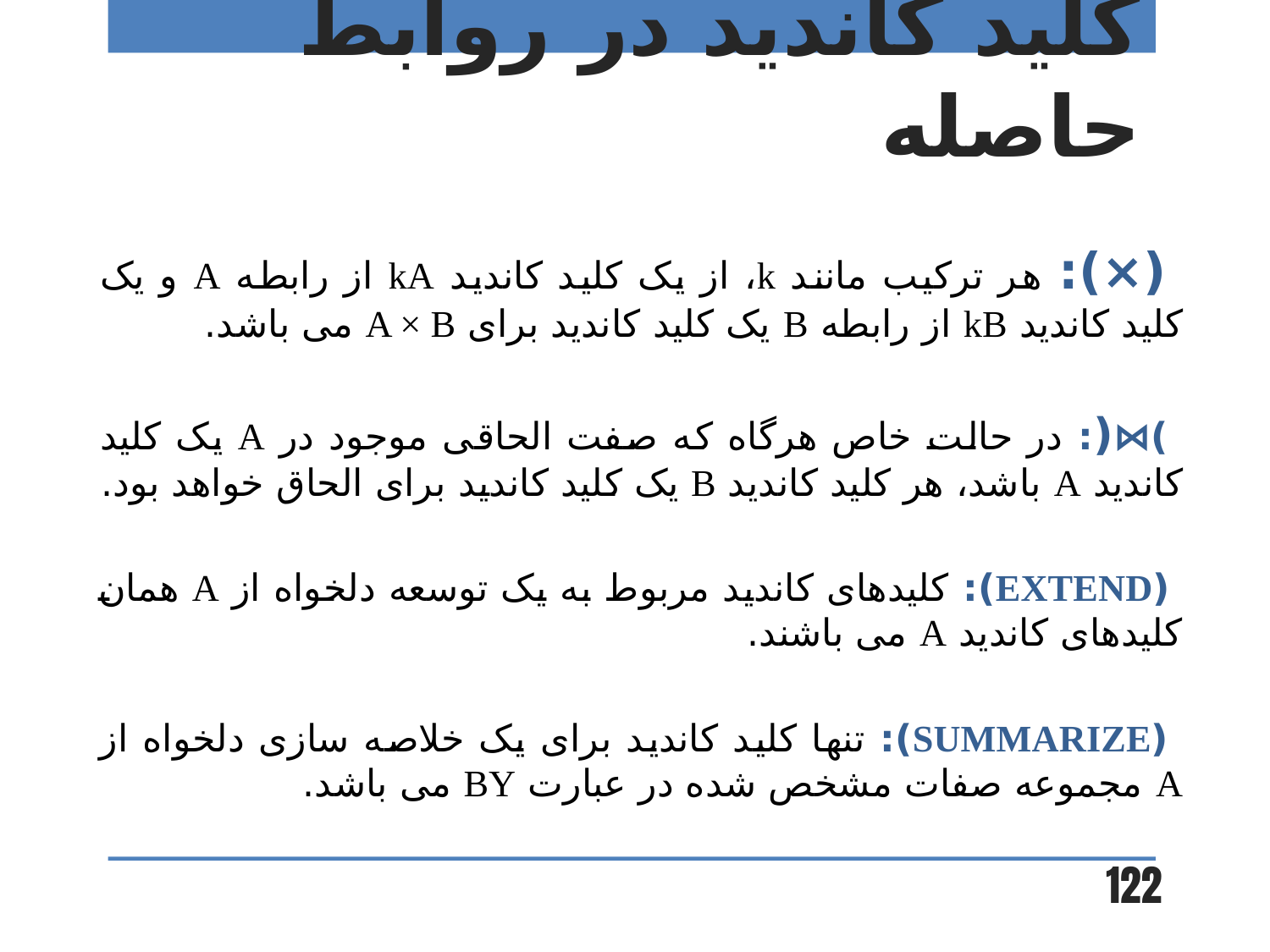

# کلید کاندید در روابط حاصله
 (×): هر ترکیب مانند k، از یک کلید کاندید kA از رابطه A و یک کلید کاندید kB از رابطه B یک کلید کاندید برای A × B می باشد.

 )⋈(: در حالت خاص هرگاه که صفت الحاقی موجود در A یک کلید کاندید A باشد، هر کلید کاندید B یک کلید کاندید برای الحاق خواهد بود.

 (EXTEND): کلیدهای کاندید مربوط به یک توسعه دلخواه از A همان کلیدهای کاندید A می باشند.

 (SUMMARIZE): تنها کلید کاندید برای یک خلاصه سازی دلخواه از A مجموعه صفات مشخص شده در عبارت BY می باشد.

122